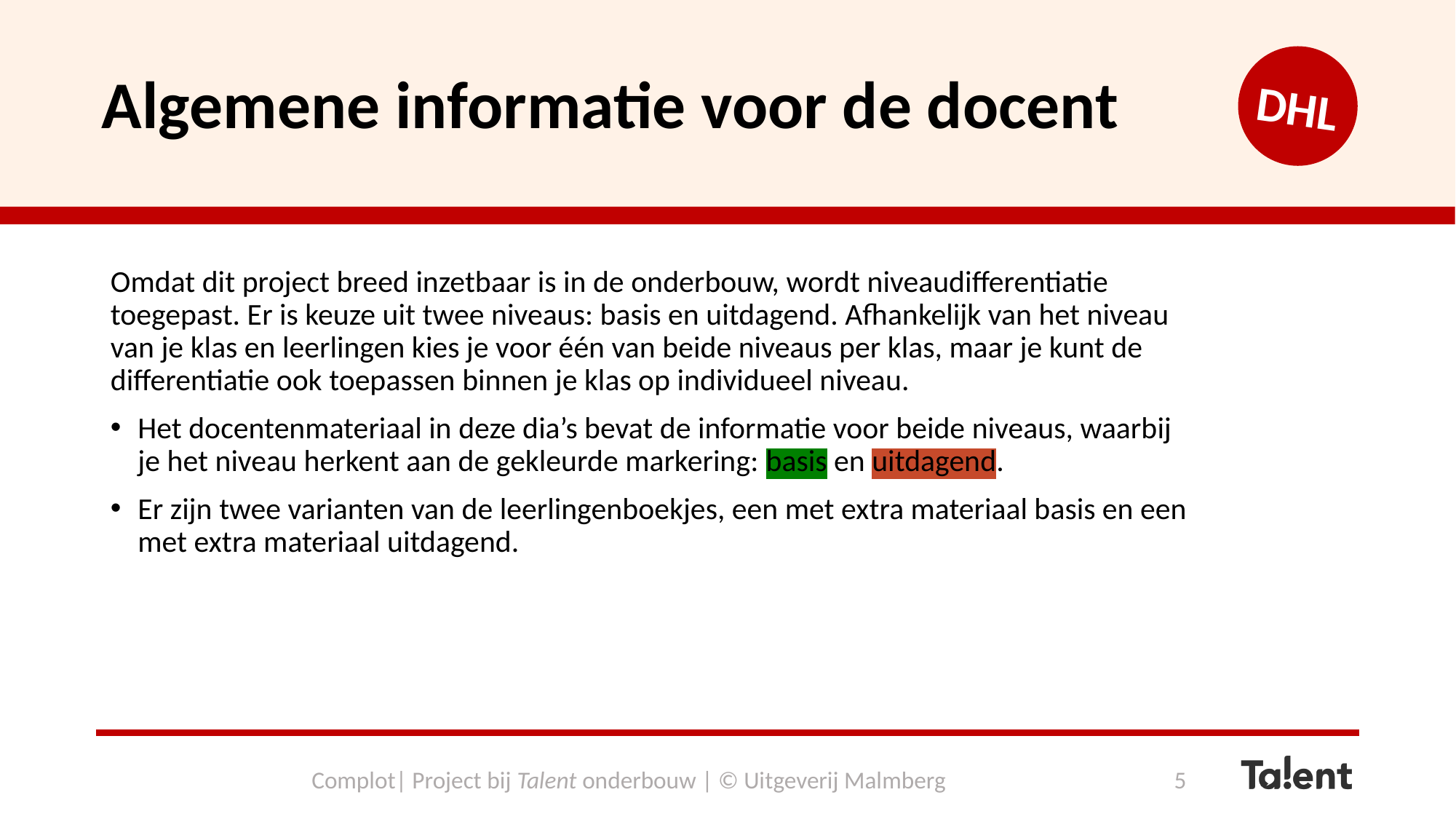

# Algemene informatie voor de docent
DHL
Omdat dit project breed inzetbaar is in de onderbouw, wordt niveaudifferentiatie toegepast. Er is keuze uit twee niveaus: basis en uitdagend. Afhankelijk van het niveau van je klas en leerlingen kies je voor één van beide niveaus per klas, maar je kunt de differentiatie ook toepassen binnen je klas op individueel niveau.
Het docentenmateriaal in deze dia’s bevat de informatie voor beide niveaus, waarbij je het niveau herkent aan de gekleurde markering: basis en uitdagend.
Er zijn twee varianten van de leerlingenboekjes, een met extra materiaal basis en een met extra materiaal uitdagend.
Complot| Project bij Talent onderbouw | © Uitgeverij Malmberg
5